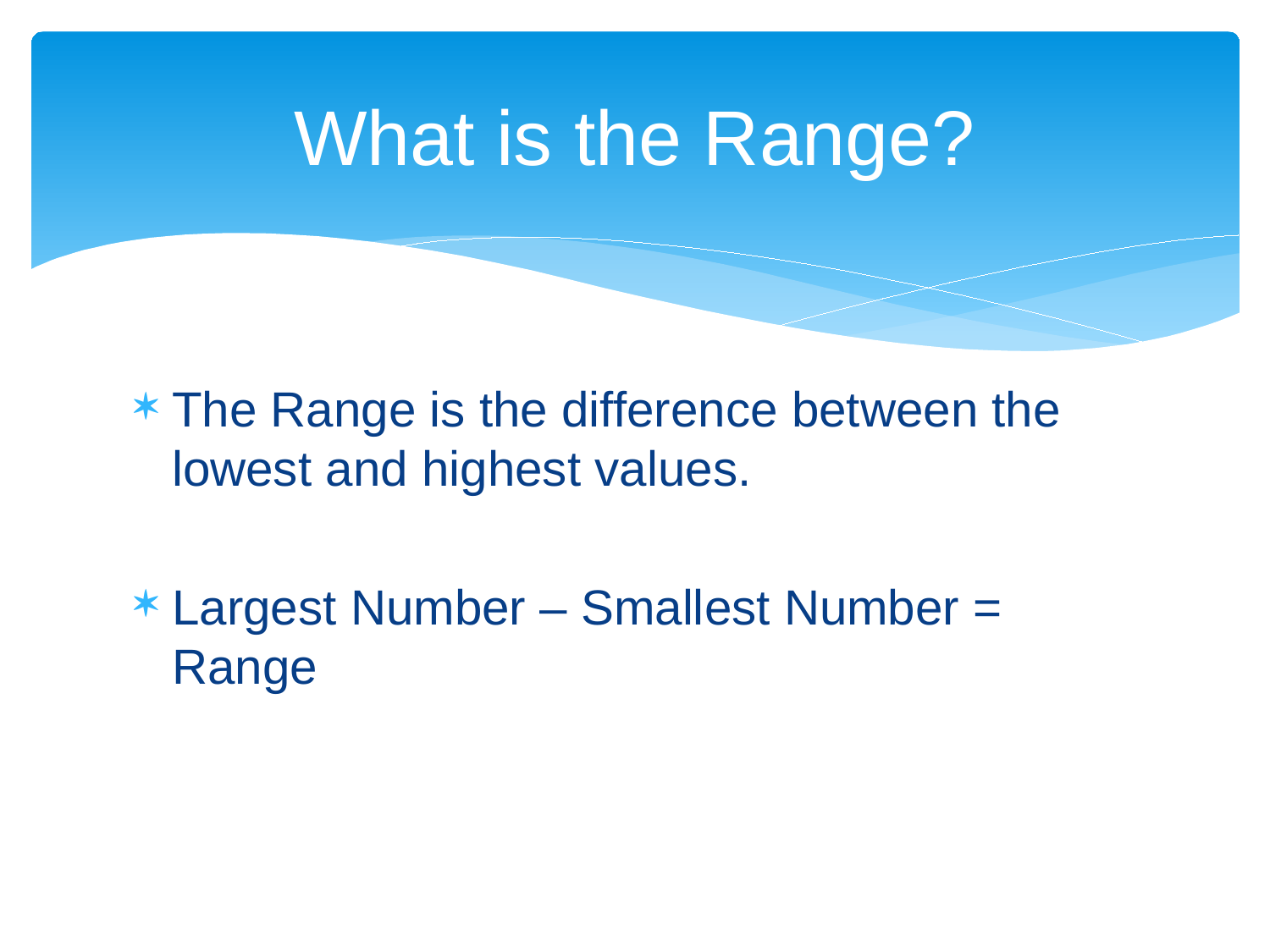

# What is the Range?
The Range is the difference between the lowest and highest values.

Largest Number – Smallest Number = Range